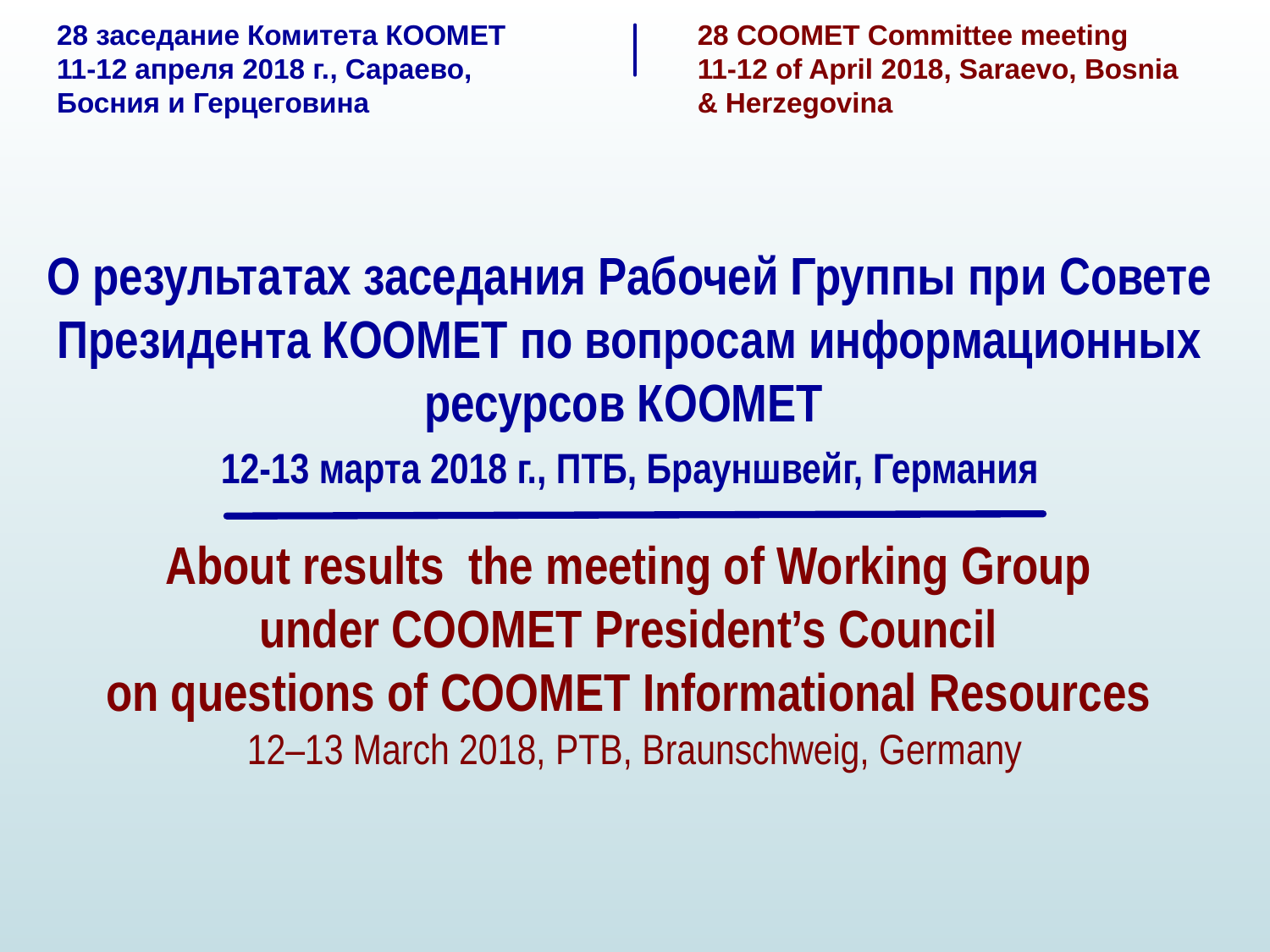

28 COOMET Committee meeting
11-12 of April 2018, Saraevo, Bosnia & Herzegovina
28 заседание Комитета КООМЕТ
11-12 апреля 2018 г., Сараево,
Босния и Герцеговина
О результатах заседания Рабочей Группы при Совете Президента КООМЕТ по вопросам информационных ресурсов КООМЕТ
12-13 марта 2018 г., ПТБ, Брауншвейг, Германия
About results  the meeting of Working Group
under COOMET President’s Council
on questions of COOMET Informational Resources
12–13 March 2018, PTB, Braunschweig, Germany